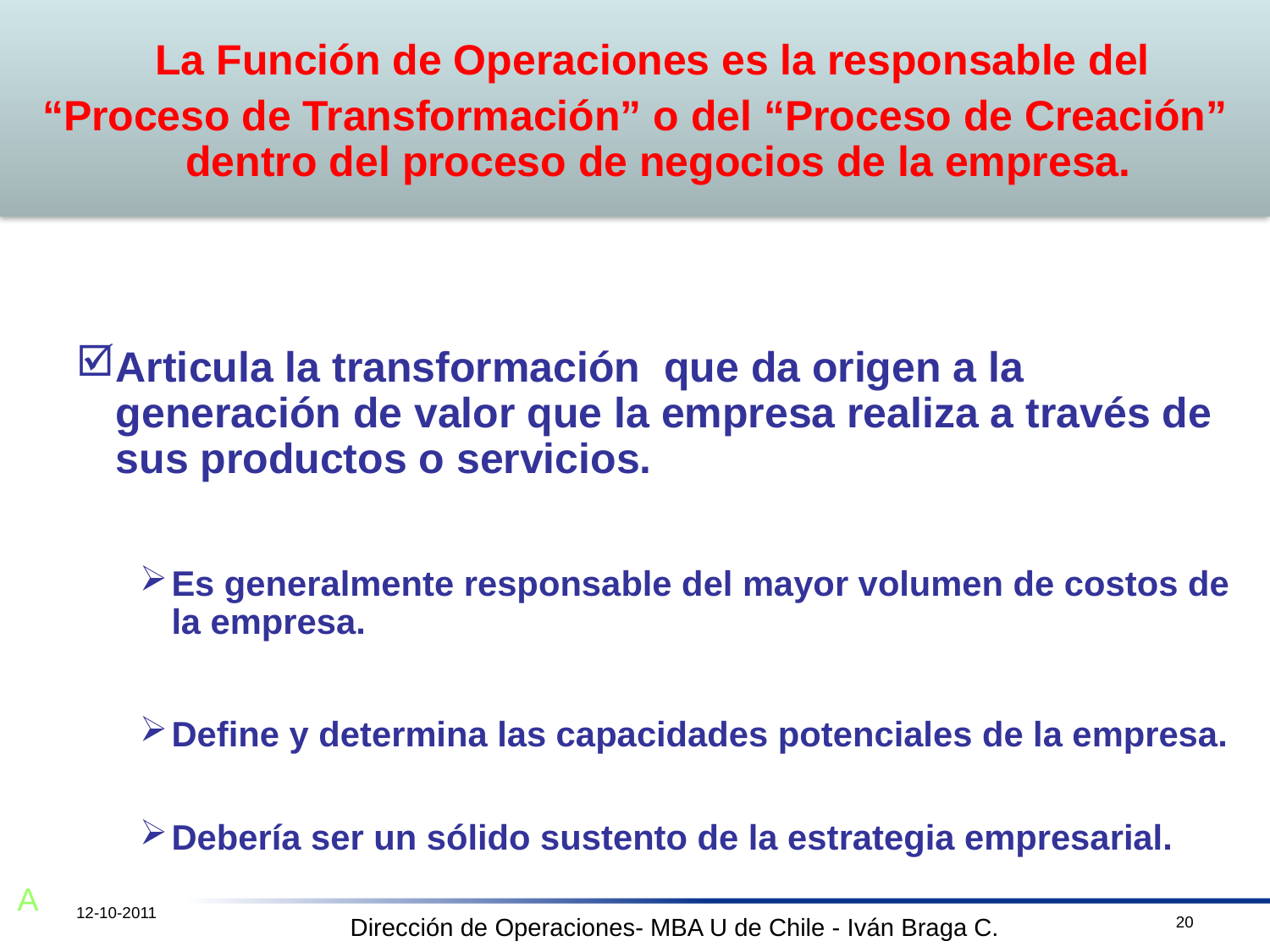

La Función de Operaciones es la responsable del
“Proceso de Transformación” o del “Proceso de Creación” dentro del proceso de negocios de la empresa.

Articula la transformación  que da origen a la generación de valor que la empresa realiza a través de sus productos o servicios.

Es generalmente responsable del mayor volumen de costos de la empresa.

Define y determina las capacidades potenciales de la empresa.

Debería ser un sólido sustento de la estrategia empresarial.
A
12-10-2011

20